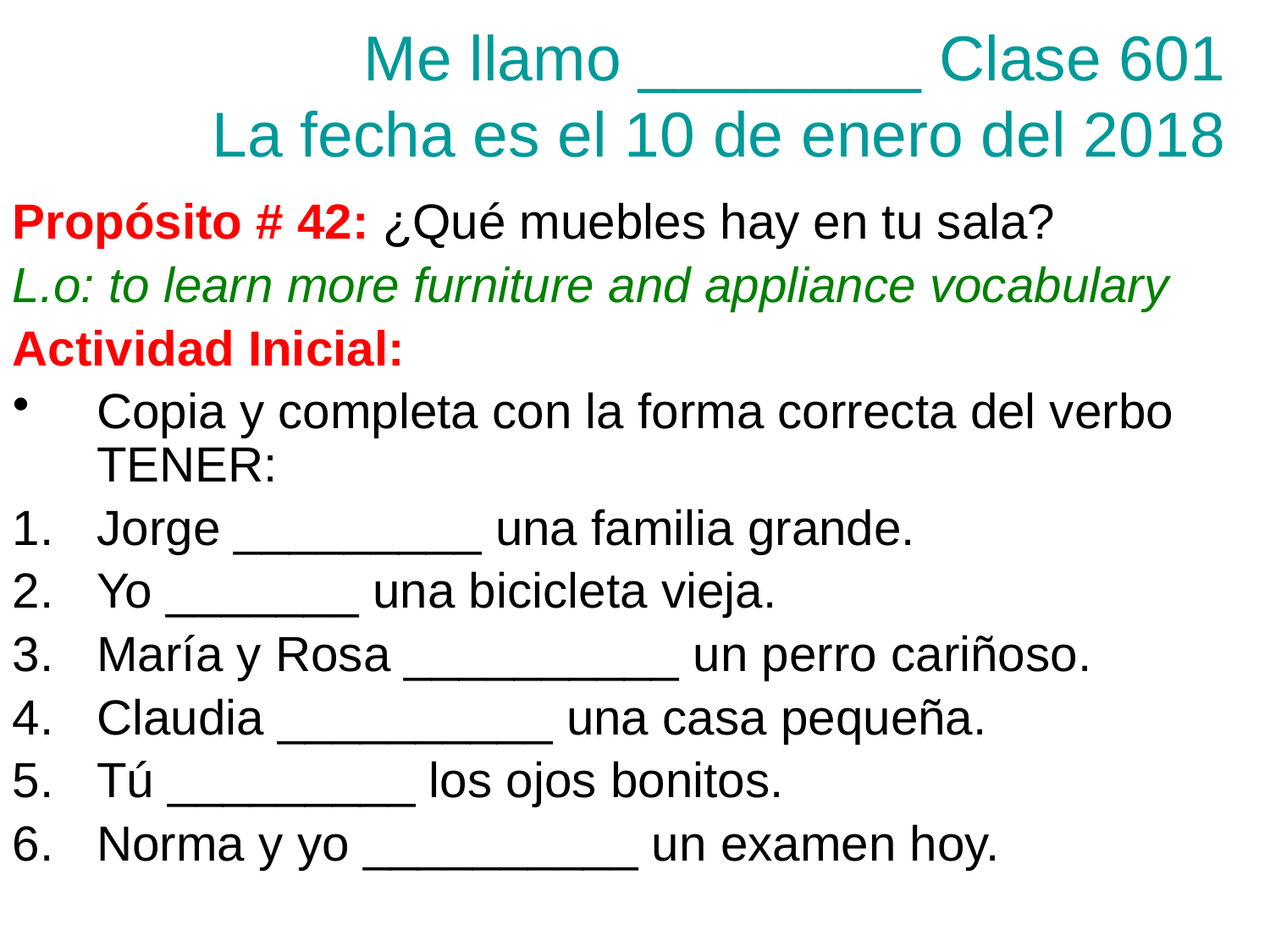

Me llamo ________ Clase 601
La fecha es el 10 de enero del 2018
Propósito # 42: ¿Qué muebles hay en tu sala?
L.o: to learn more furniture and appliance vocabulary
Actividad Inicial:
Copia y completa con la forma correcta del verbo TENER:
Jorge _________ una familia grande.
Yo _______ una bicicleta vieja.
María y Rosa __________ un perro cariñoso.
Claudia __________ una casa pequeña.
Tú _________ los ojos bonitos.
Norma y yo __________ un examen hoy.